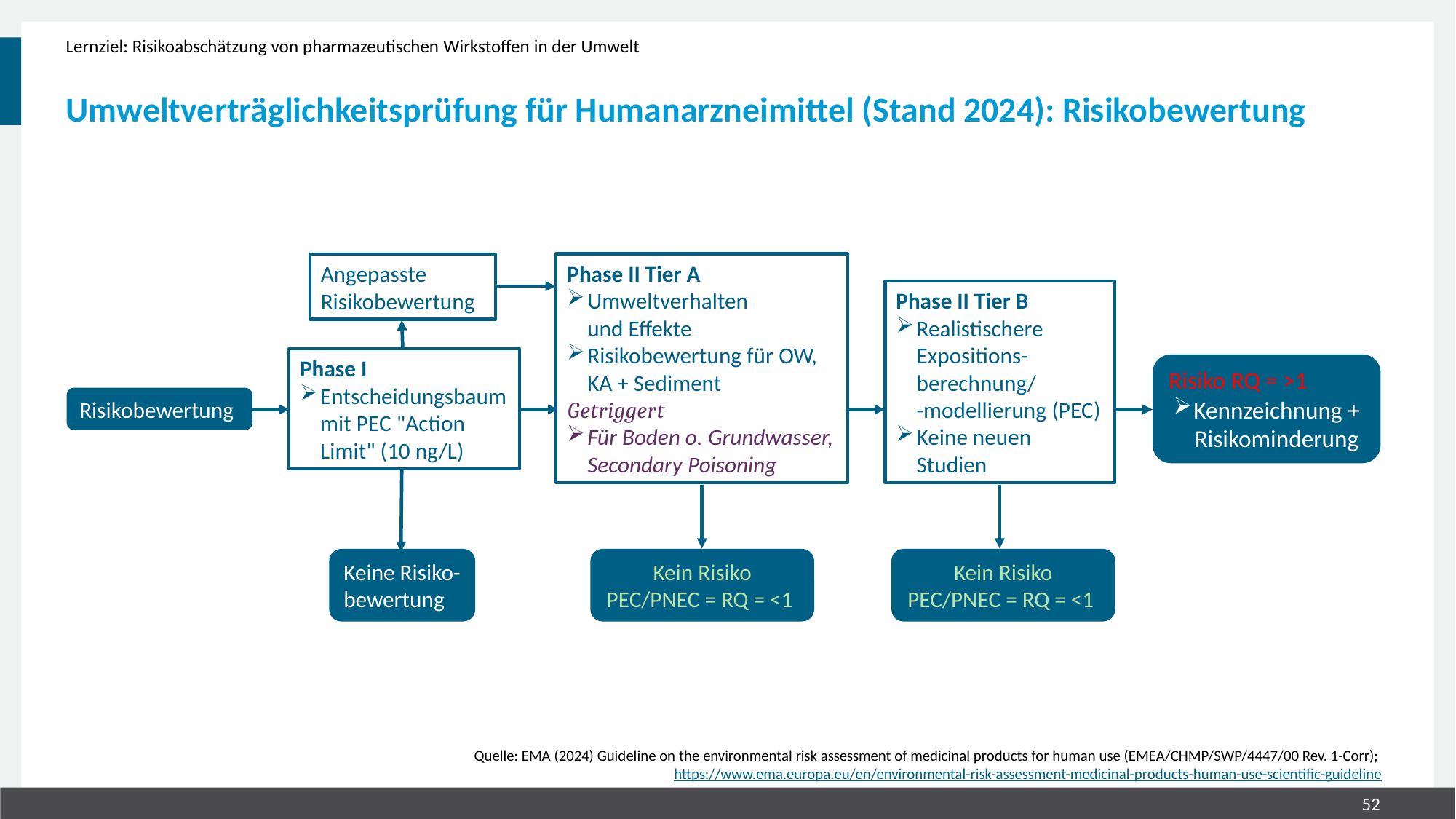

Lernziel: Risikoabschätzung von pharmazeutischen Wirkstoffen in der Umwelt

# Umweltverträglichkeitsprüfung für Humanarzneimittel (Stand 2024): Risikobewertung
Phase II Tier A
Umweltverhalten und Effekte
Risikobewertung für OW, KA + Sediment
Getriggert
Für Boden o. Grundwasser, Secondary Poisoning
Angepasste Risikobewertung
Phase II Tier B
Realistischere Expositions-berechnung/            -modellierung (PEC)
Keine neuen Studien
Phase I
Entscheidungsbaum mit PEC "Action Limit" (10 ng/L)
Risiko RQ = >1
Kennzeichnung + Risikominderung
Risikobewertung
Kein Risiko
PEC/PNEC = RQ = <1
Kein Risiko
PEC/PNEC = RQ = <1
Keine Risiko-bewertung
Quelle: EMA (2024) Guideline on the environmental risk assessment of medicinal products for human use (EMEA/CHMP/SWP/4447/00 Rev. 1-Corr); https://www.ema.europa.eu/en/environmental-risk-assessment-medicinal-products-human-use-scientific-guideline

52